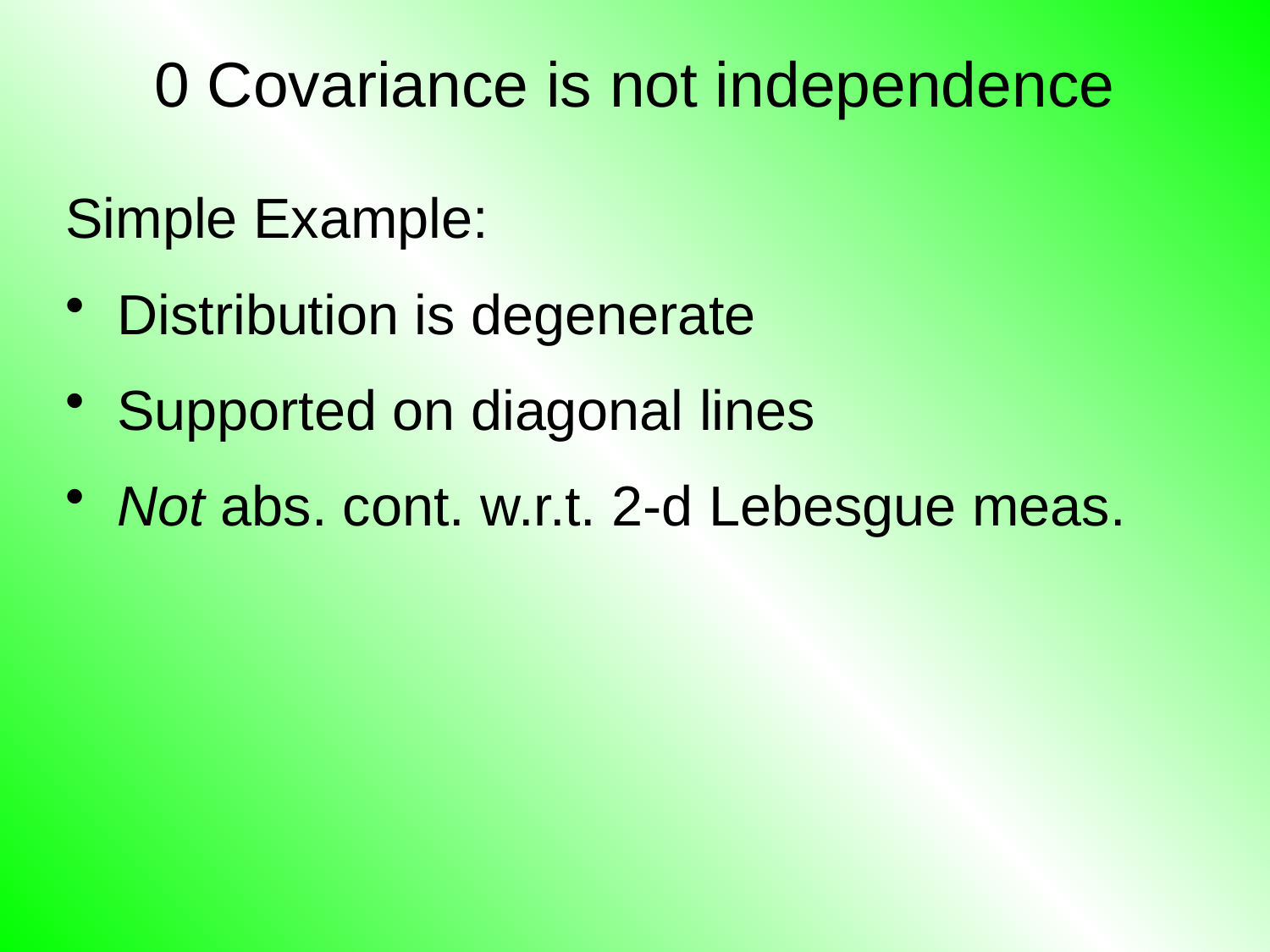

0 Covariance is not independence
Simple Example:
  Distribution is degenerate
  Supported on diagonal lines
  Not abs. cont. w.r.t. 2-d Lebesgue meas.